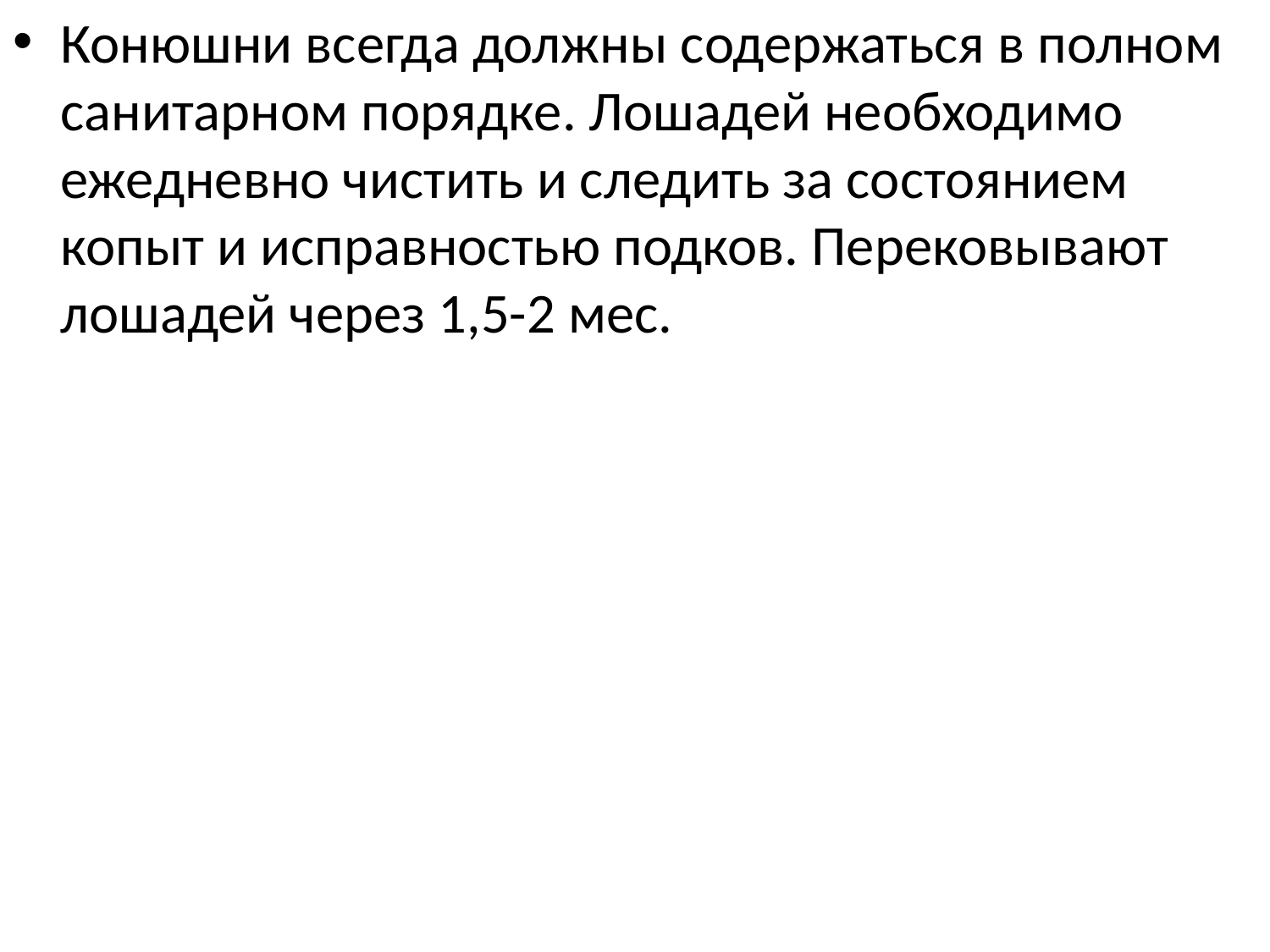

Конюшни всегда должны содержаться в полном санитарном порядке. Лошадей необходимо ежедневно чистить и следить за состоянием копыт и исправностью подков. Перековывают лошадей через 1,5-2 мес.